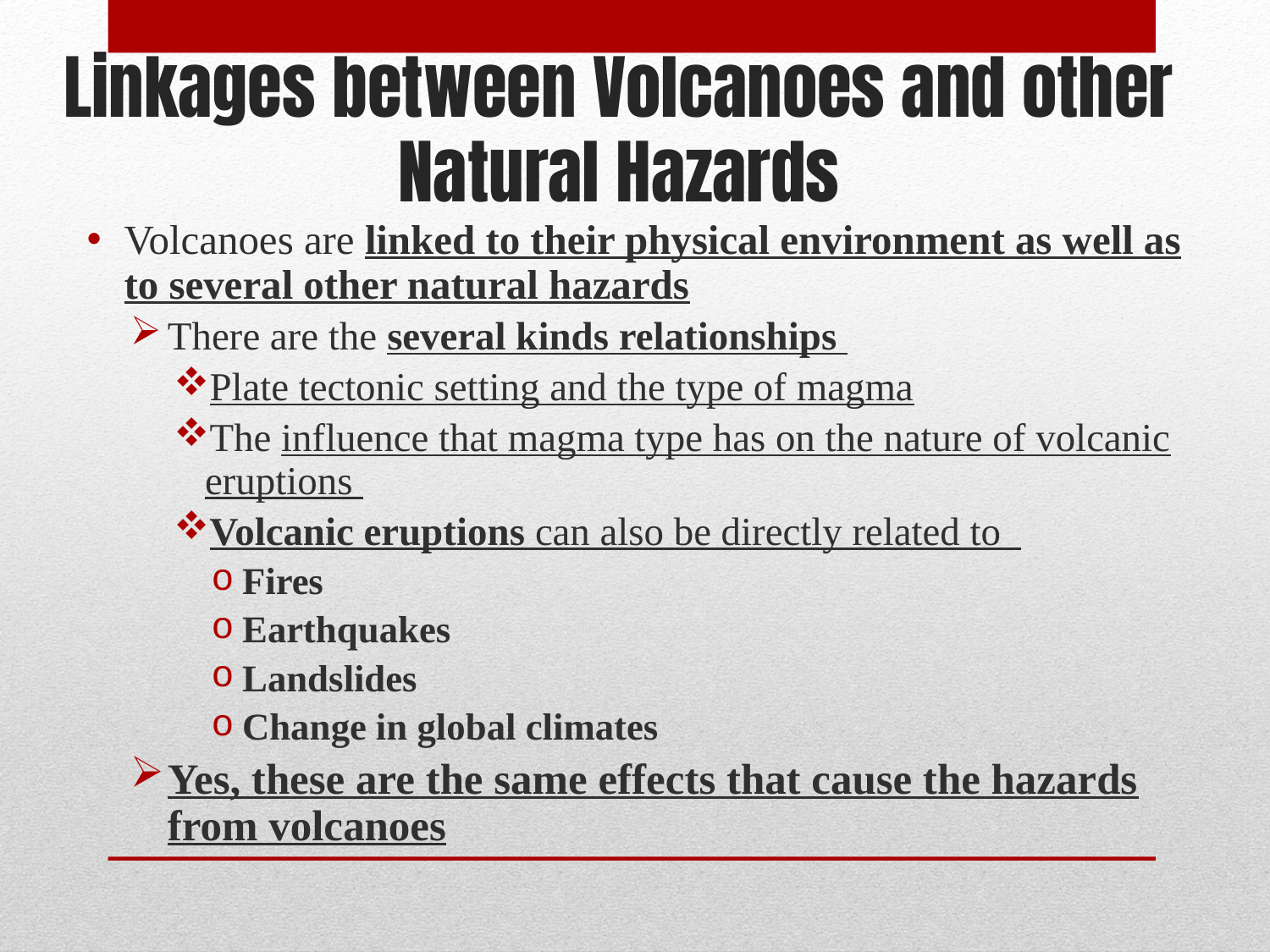

# Linkages between Volcanoes and other Natural Hazards
Volcanoes are linked to their physical environment as well as to several other natural hazards
There are the several kinds relationships
Plate tectonic setting and the type of magma
The influence that magma type has on the nature of volcanic eruptions
Volcanic eruptions can also be directly related to
Fires
Earthquakes
Landslides
Change in global climates
Yes, these are the same effects that cause the hazards from volcanoes